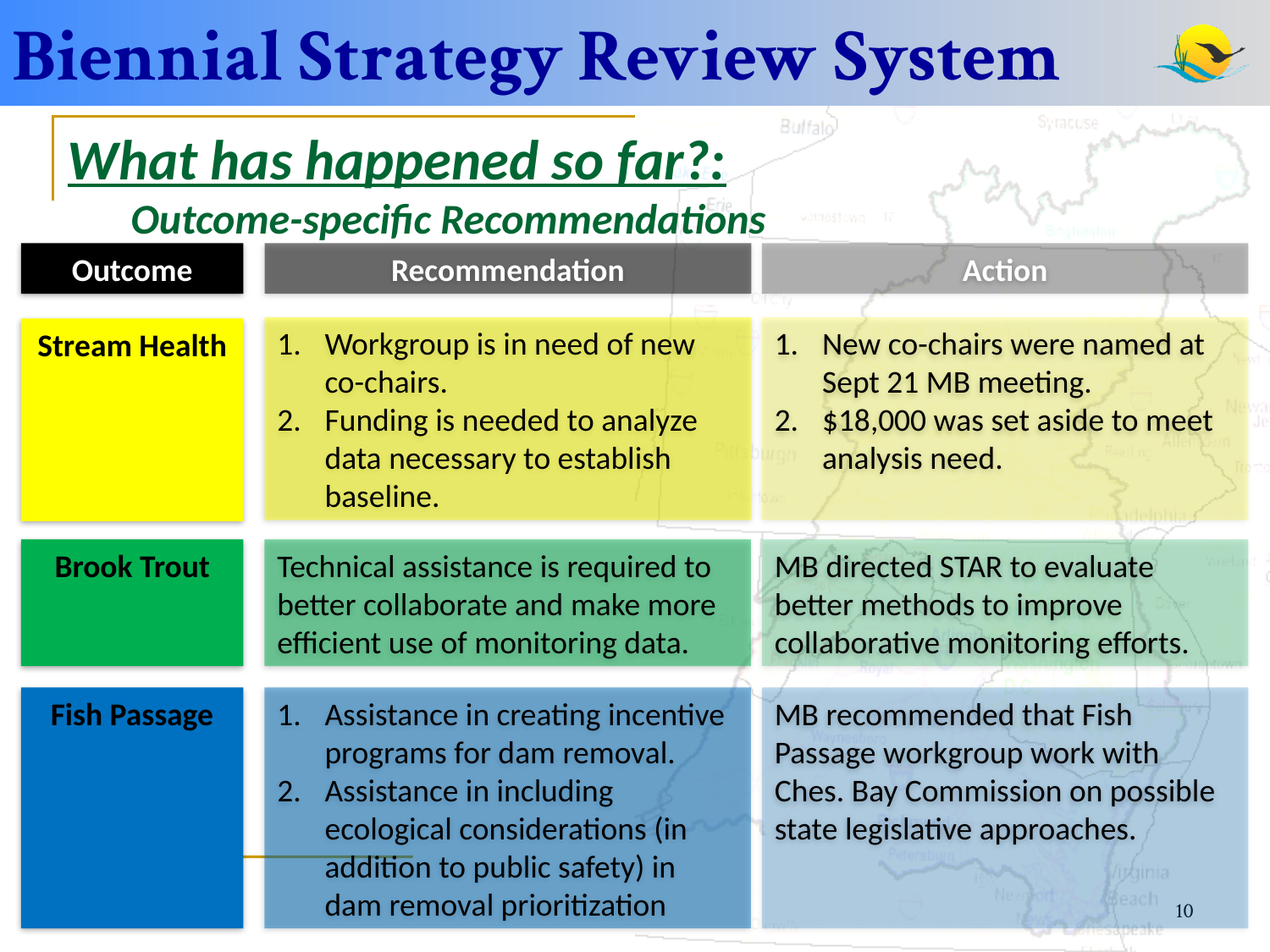

Biennial Strategy Review System
What has happened so far?:
Outcome-specific Recommendations
Outcome
Recommendation
Action
Stream Health

Workgroup is in need of new co-chairs.
Funding is needed to analyze data necessary to establish baseline.
New co-chairs were named at Sept 21 MB meeting.
$18,000 was set aside to meet analysis need.

Brook Trout

Technical assistance is required to better collaborate and make more efficient use of monitoring data.
MB directed STAR to evaluate better methods to improve collaborative monitoring efforts.
Fish Passage

Assistance in creating incentive programs for dam removal.
Assistance in including ecological considerations (in addition to public safety) in dam removal prioritization
MB recommended that Fish Passage workgroup work with Ches. Bay Commission on possible state legislative approaches.

10